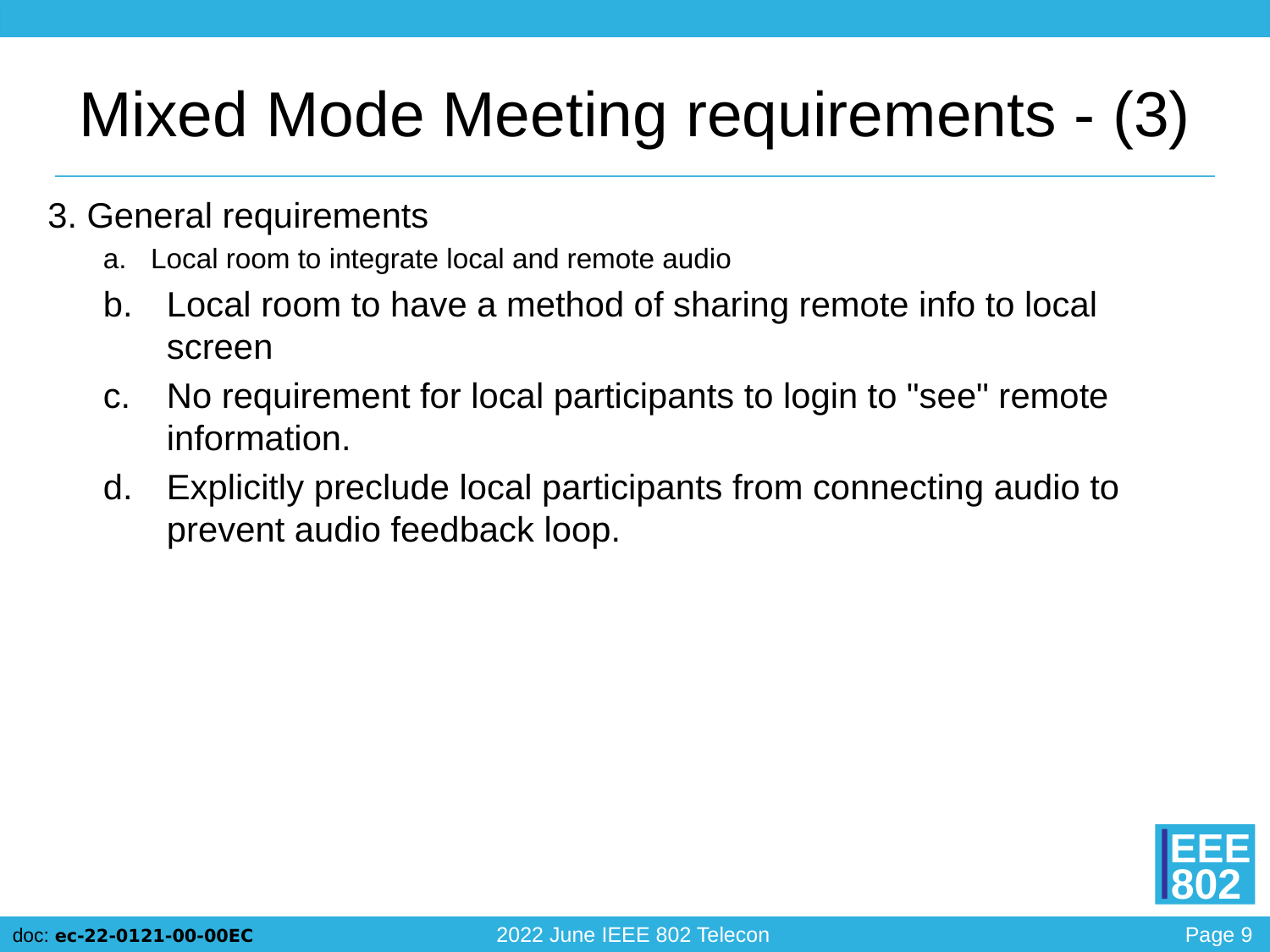

# Mixed Mode Meeting requirements - (3)
3. General requirements
Local room to integrate local and remote audio
Local room to have a method of sharing remote info to local screen
No requirement for local participants to login to "see" remote information.
Explicitly preclude local participants from connecting audio to prevent audio feedback loop.